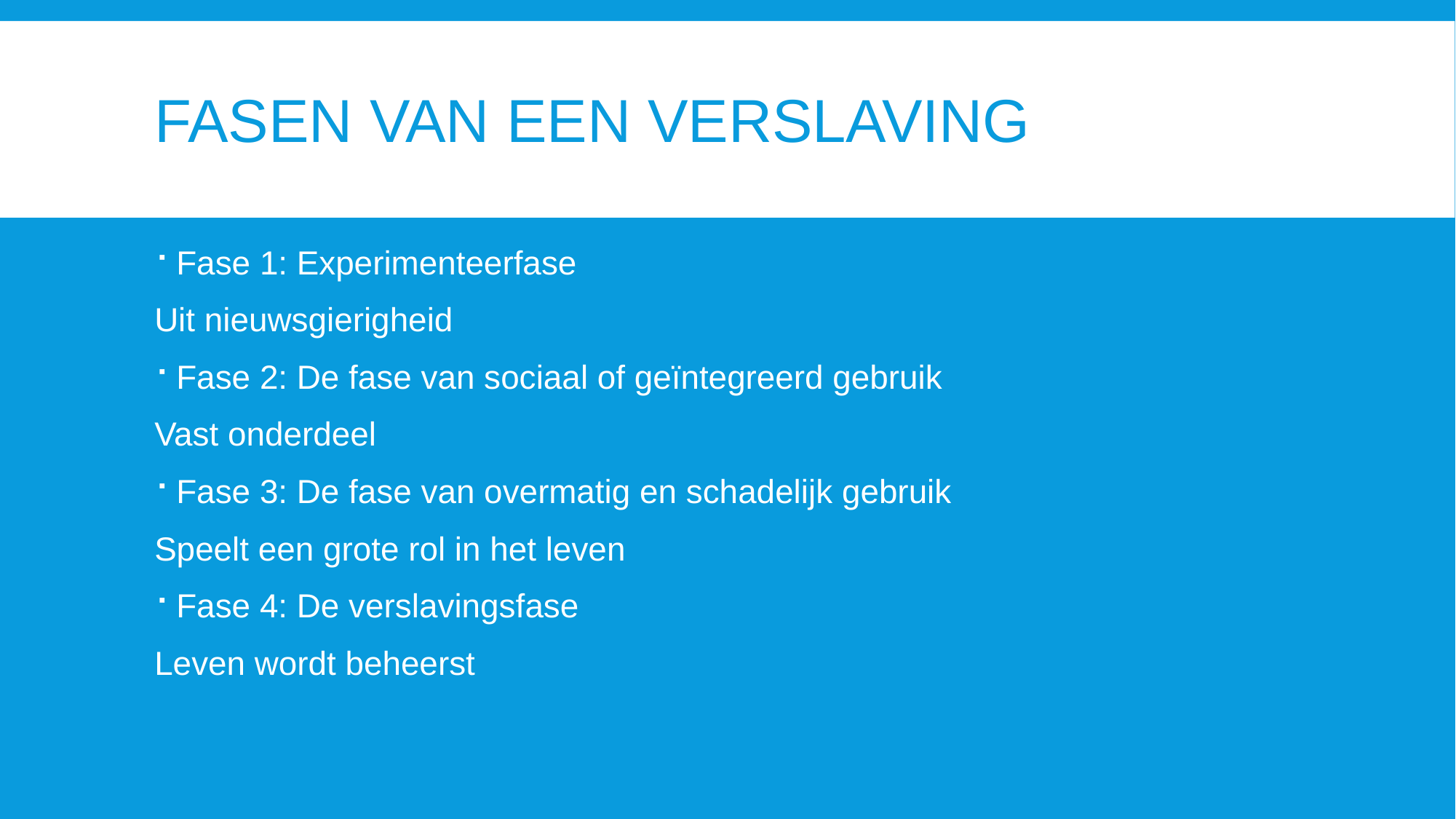

# Fasen van een verslaving
Fase 1: Experimenteerfase
Uit nieuwsgierigheid
Fase 2: De fase van sociaal of geïntegreerd gebruik
Vast onderdeel
Fase 3: De fase van overmatig en schadelijk gebruik
Speelt een grote rol in het leven
Fase 4: De verslavingsfase
Leven wordt beheerst